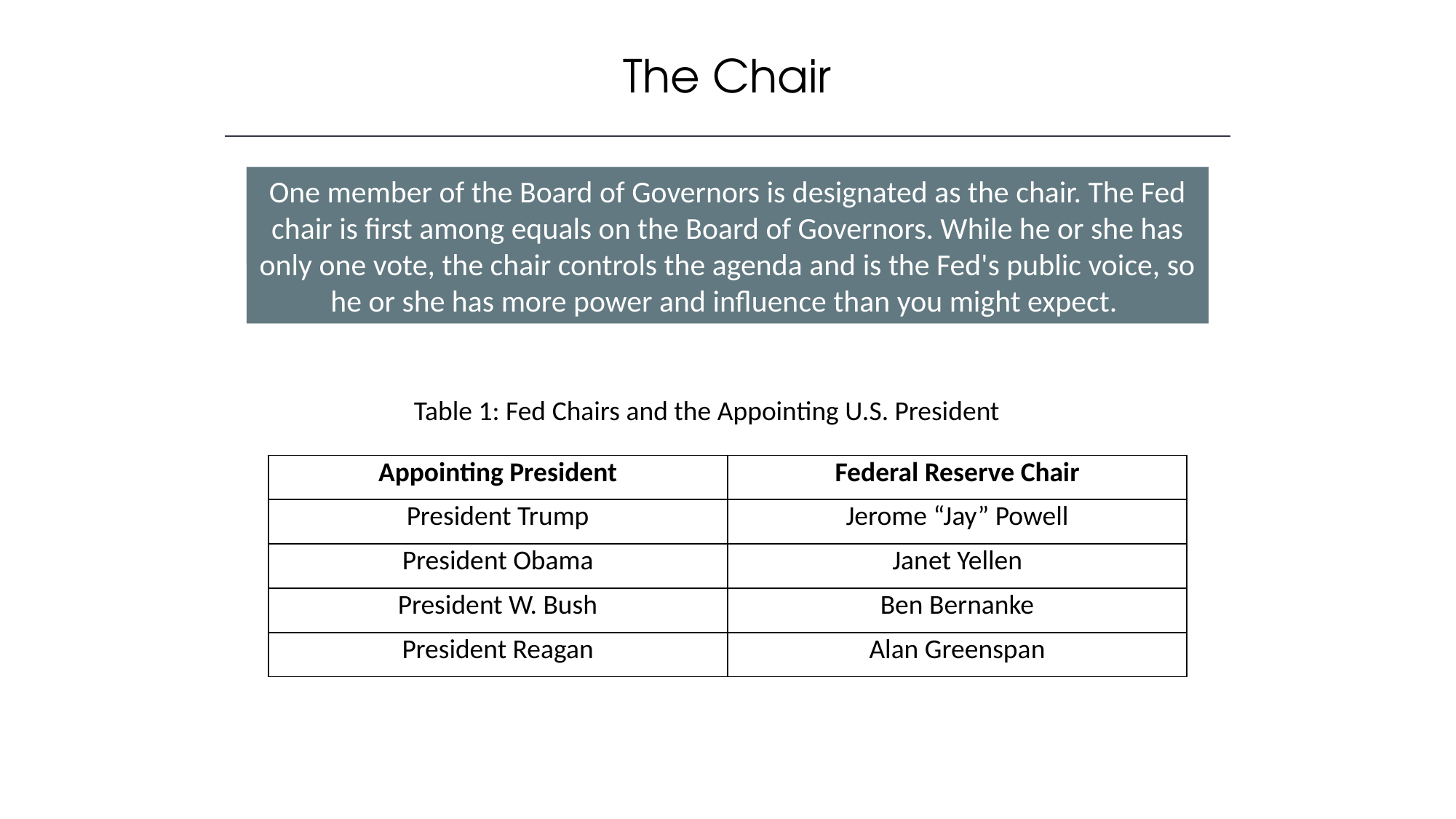

The Chair

One member of the Board of Governors is designated as the chair. The Fed chair is first among equals on the Board of Governors. While he or she has only one vote, the chair controls the agenda and is the Fed's public voice, so he or she has more power and influence than you might expect.
Table 1: Fed Chairs and the Appointing U.S. President
| Appointing President | Federal Reserve Chair |
| --- | --- |
| President Trump | Jerome “Jay” Powell |
| President Obama | Janet Yellen |
| President W. Bush | Ben Bernanke |
| President Reagan | Alan Greenspan |